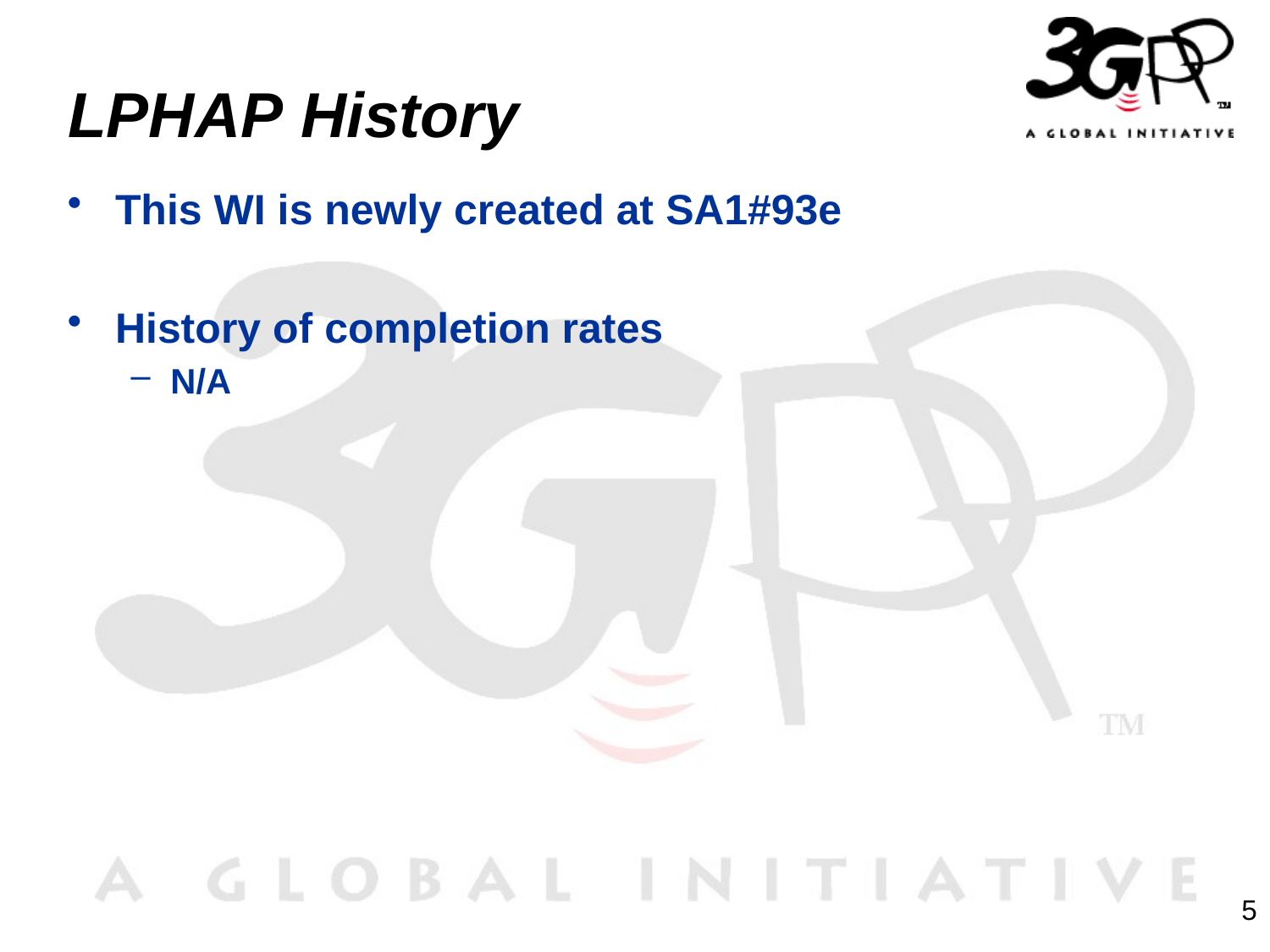

# LPHAP History
This WI is newly created at SA1#93e

History of completion rates
N/A
5